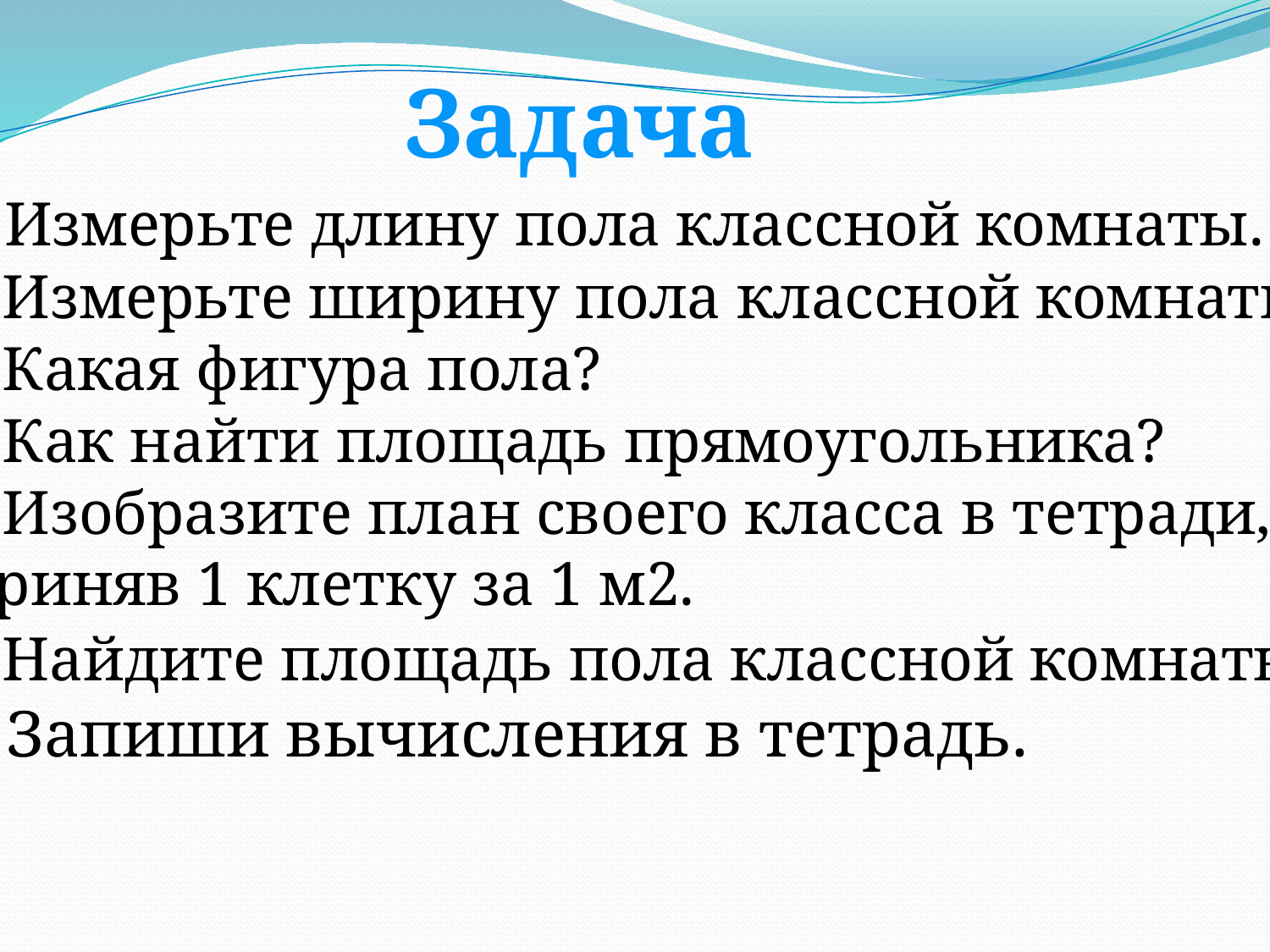

Задача
1. Измерьте длину пола классной комнаты.
2. Измерьте ширину пола классной комнаты.
3. Какая фигура пола?
4. Как найти площадь прямоугольника?
5. Изобразите план своего класса в тетради,
 приняв 1 клетку за 1 м2.
6. Найдите площадь пола классной комнаты.
7. Запиши вычисления в тетрадь.